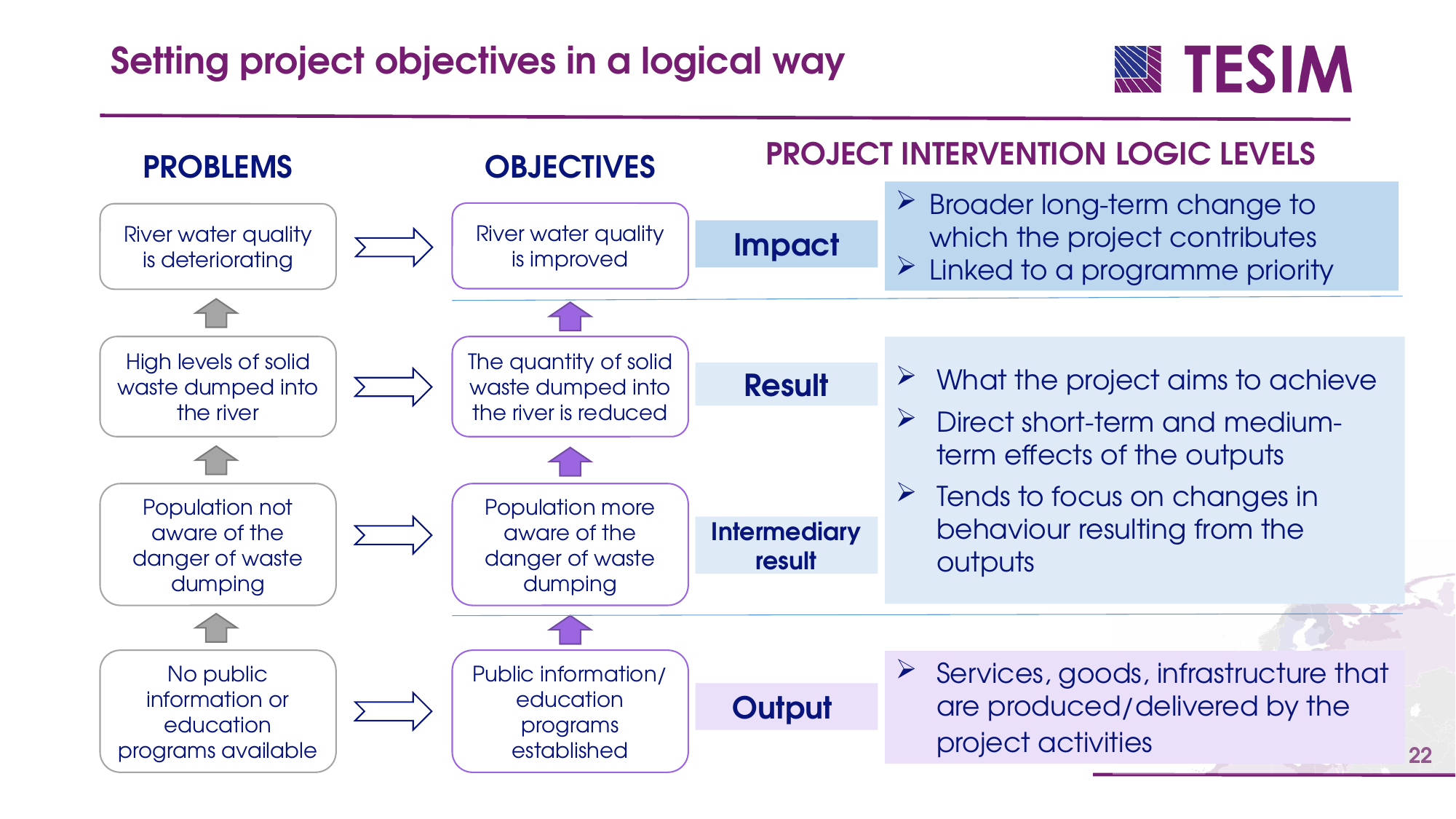

Setting project objectives in a logical way
PROJECT INTERVENTION LOGIC LEVELS
PROBLEMS
OBJECTIVES
Broader long-term change to which the project contributes
Linked to a programme priority
River water quality is improved
River water quality is deteriorating
Impact

High levels of solid waste dumped into the river
The quantity of solid waste dumped into the river is reduced
What the project aims to achieve
Direct short-term and medium-term effects of the outputs
Tends to focus on changes in behaviour resulting from the outputs
Result

Population not aware of the danger of waste dumping
Population more aware of the danger of waste dumping

Intermediary result

Services, goods, infrastructure that are produced/delivered by the project activities
No public information or education programs available
Public information/ education programs established
Output